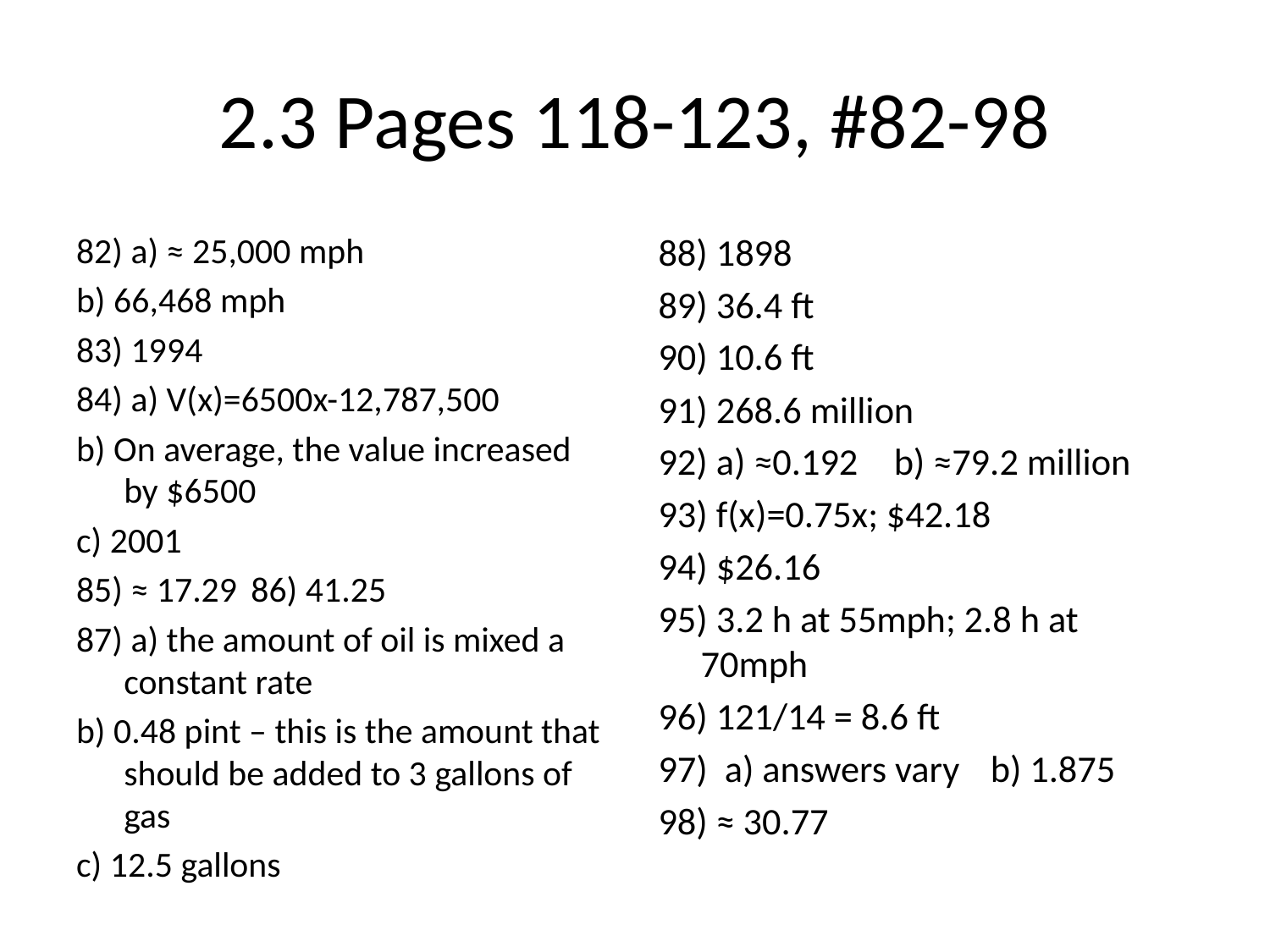

# 2.3 Pages 118-123, #82-98
82) a) ≈ 25,000 mph
b) 66,468 mph
83) 1994
84) a) V(x)=6500x-12,787,500
b) On average, the value increased by $6500
c) 2001
85) ≈ 17.29	86) 41.25
87) a) the amount of oil is mixed a constant rate
b) 0.48 pint – this is the amount that should be added to 3 gallons of gas
c) 12.5 gallons
88) 1898
89) 36.4 ft
90) 10.6 ft
91) 268.6 million
92) a) ≈0.192 	b) ≈79.2 million
93) f(x)=0.75x; $42.18
94) $26.16
95) 3.2 h at 55mph; 2.8 h at 70mph
96) 121/14 = 8.6 ft
97)  a) answers vary	b) 1.875
98) ≈ 30.77